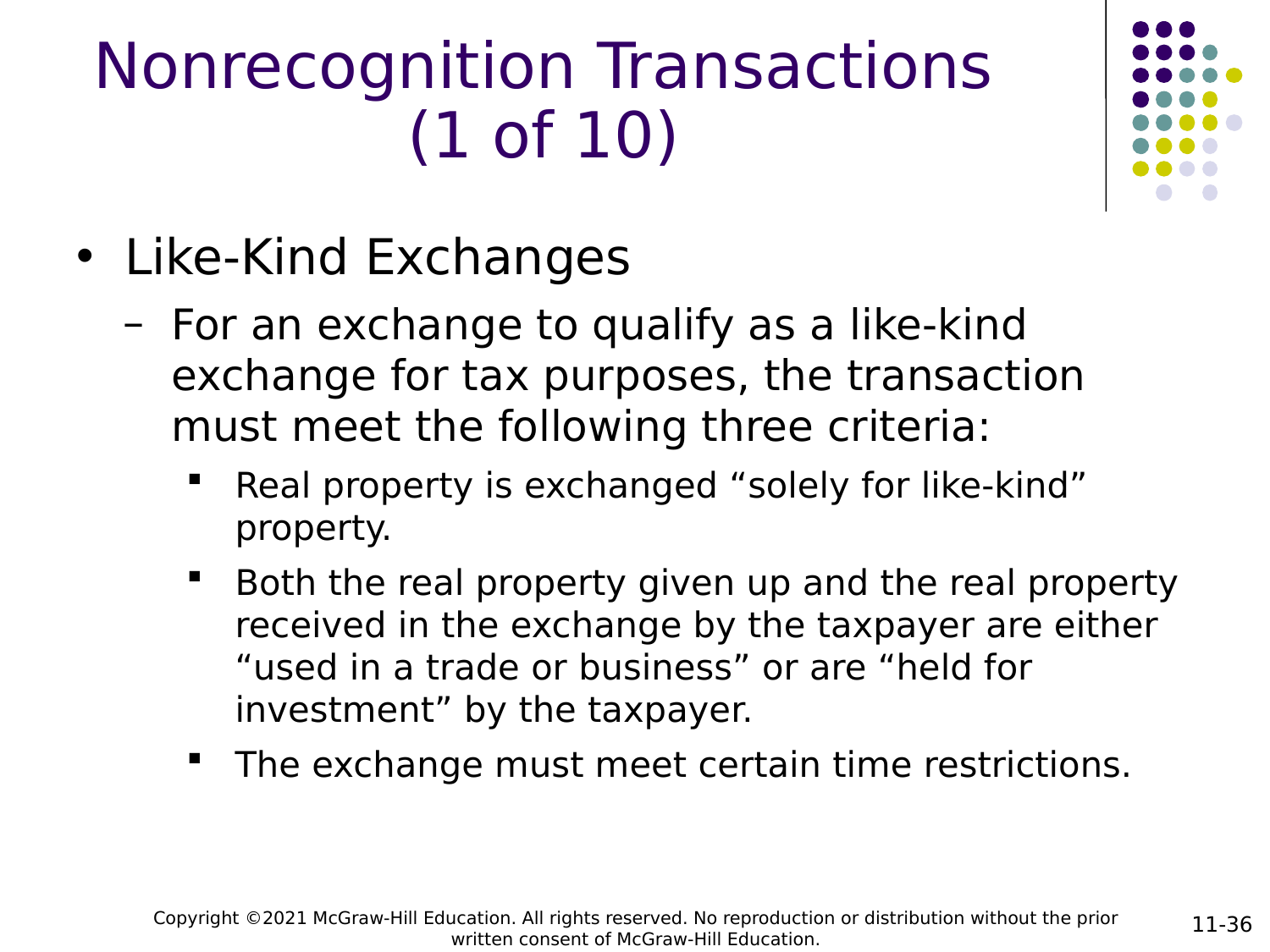

# Nonrecognition Transactions (1 of 10)
Like-Kind Exchanges
For an exchange to qualify as a like-kind exchange for tax purposes, the transaction must meet the following three criteria:
Real property is exchanged “solely for like-kind” property.
Both the real property given up and the real property received in the exchange by the taxpayer are either “used in a trade or business” or are “held for investment” by the taxpayer.
The exchange must meet certain time restrictions.
11-36